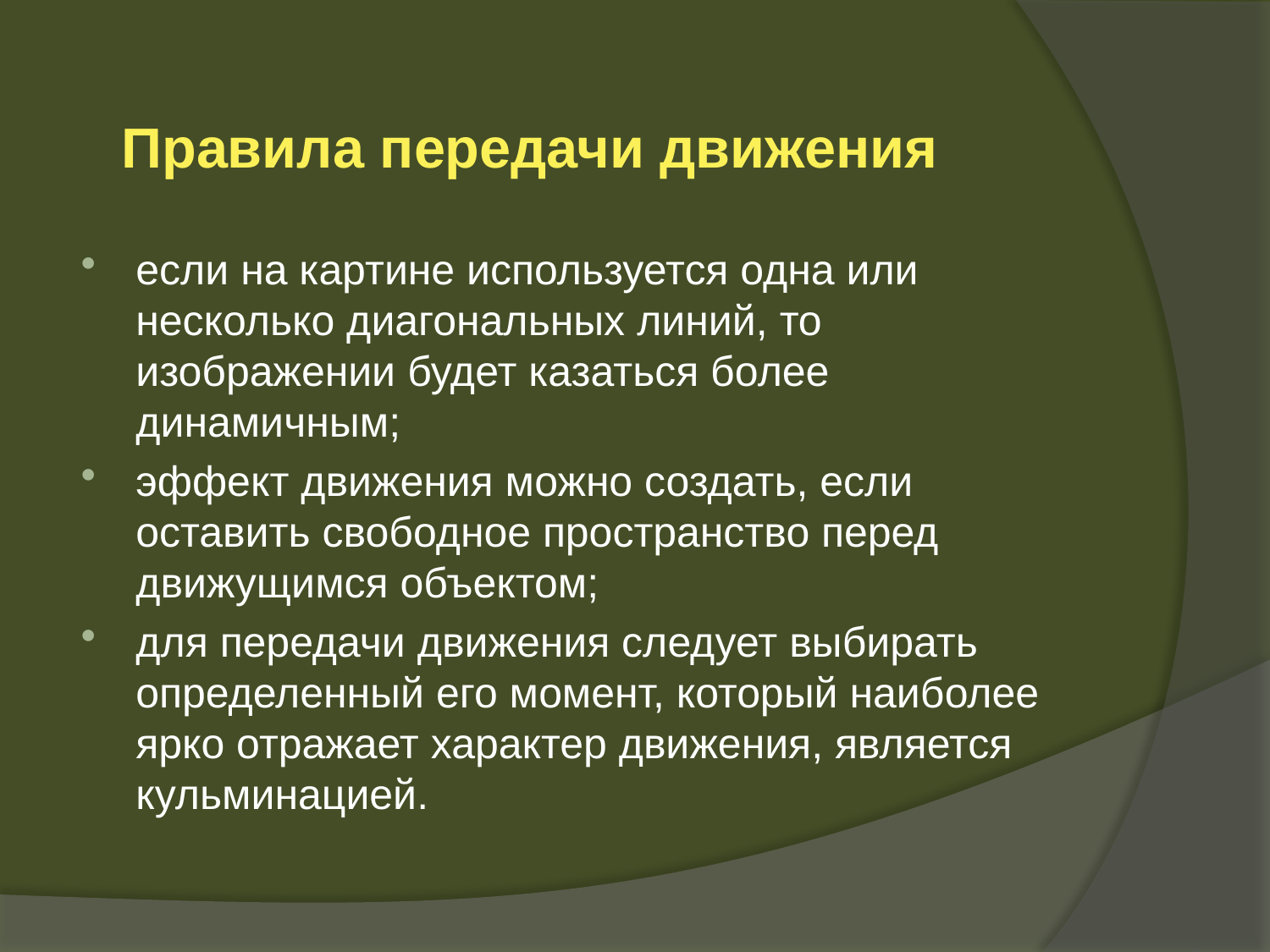

# Правила передачи движения
если на картине используется одна или несколько диагональных линий, то изображении будет казаться более динамичным;
эффект движения можно создать, если оставить свободное пространство перед движущимся объектом;
для передачи движения следует выбирать определенный его момент, который наиболее ярко отражает характер движения, является кульминацией.